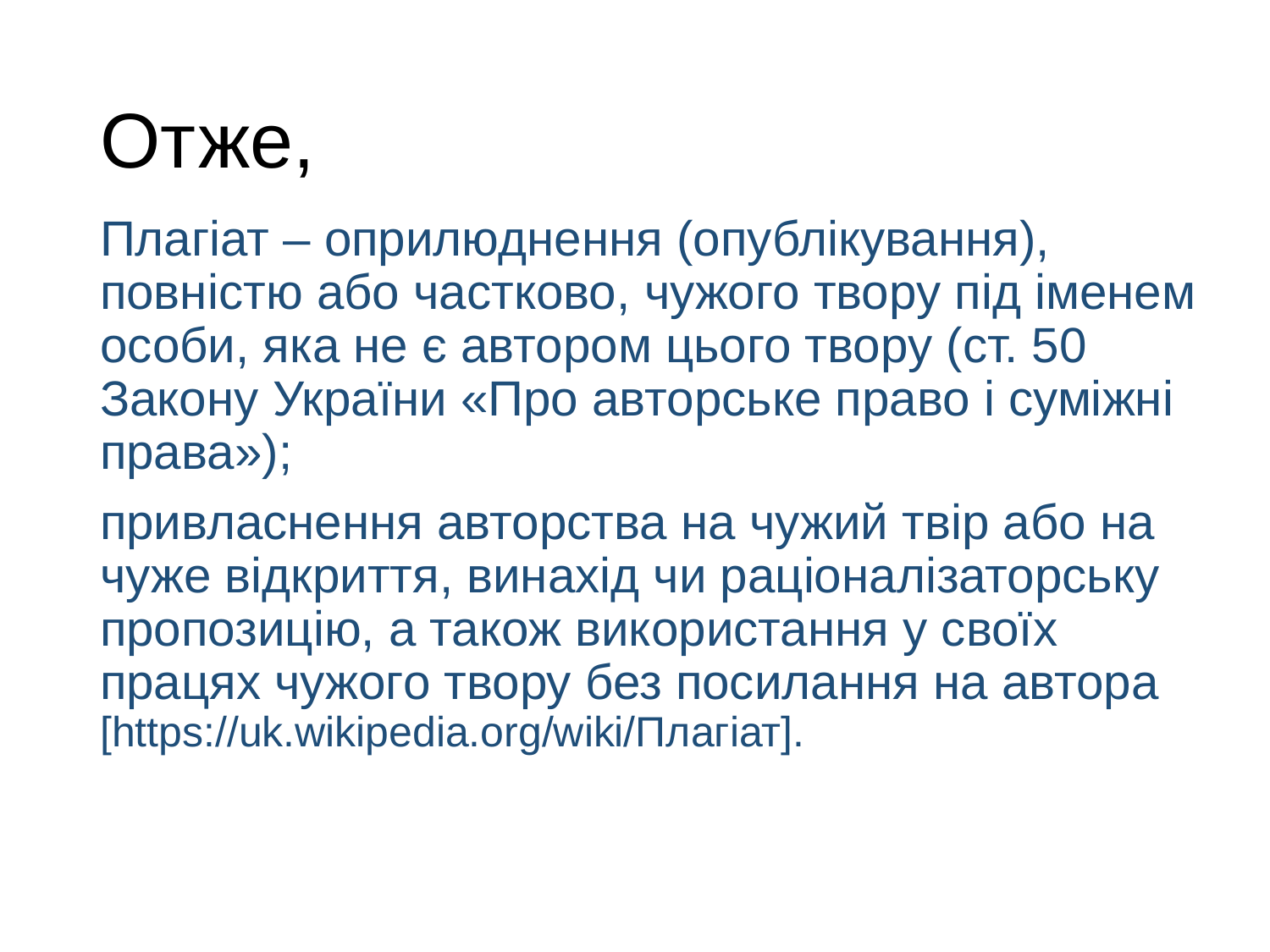

# Отже,
Плагіат – оприлюднення (опублікування), повністю або частково, чужого твору під іменем особи, яка не є автором цього твору (ст. 50 Закону України «Про авторське право і суміжні права»);
привласнення авторства на чужий твір або на чуже відкриття, винахід чи раціоналізаторську пропозицію, а також використання у своїх працях чужого твору без посилання на автора [https://uk.wikipedia.org/wiki/Плагіат].